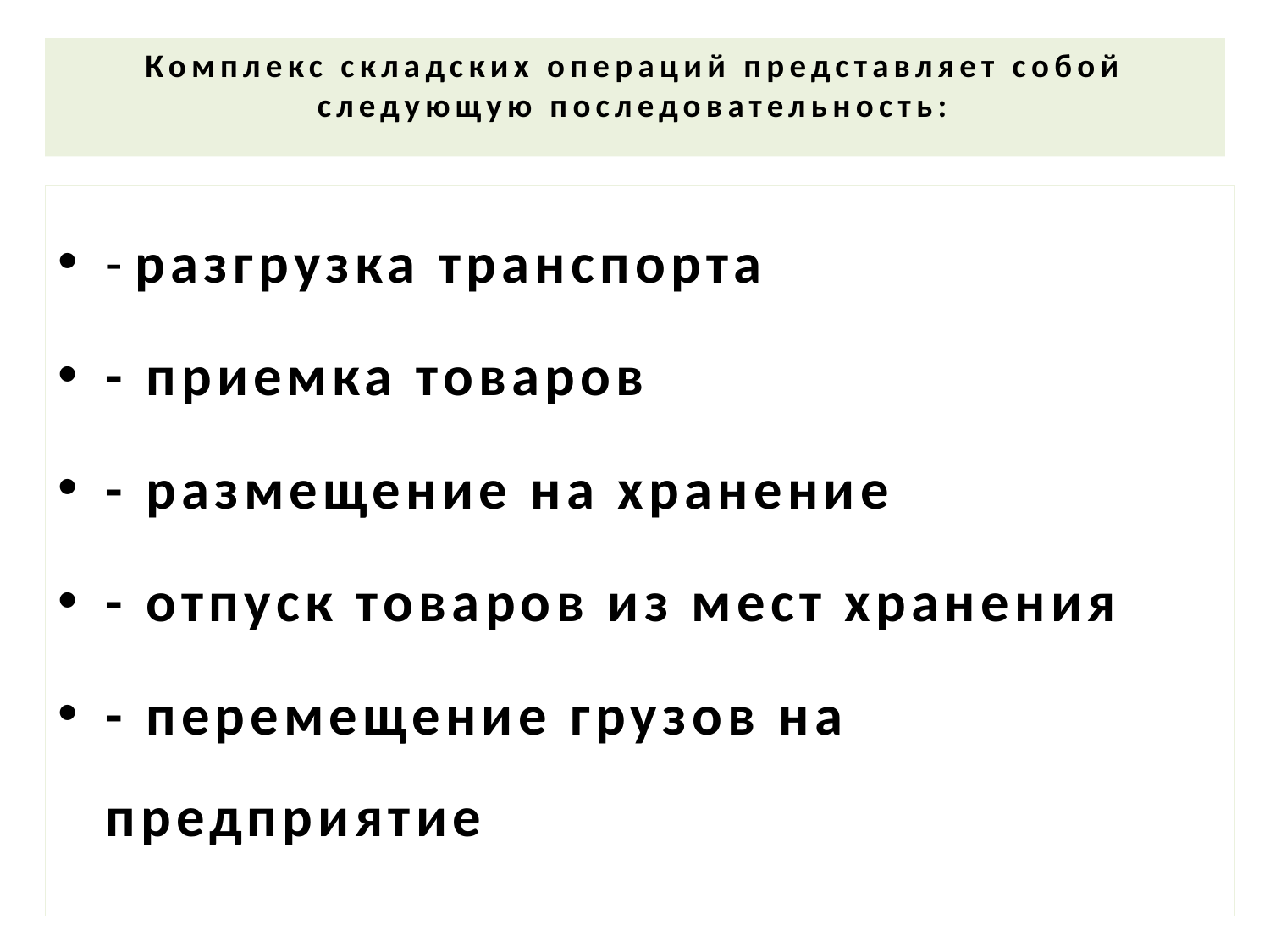

# Комплекс складских операций представляет собой следующую последовательность:
- разгрузка транспорта
- приемка товаров
- размещение на хранение
- отпуск товаров из мест хранения
- перемещение грузов на предприятие